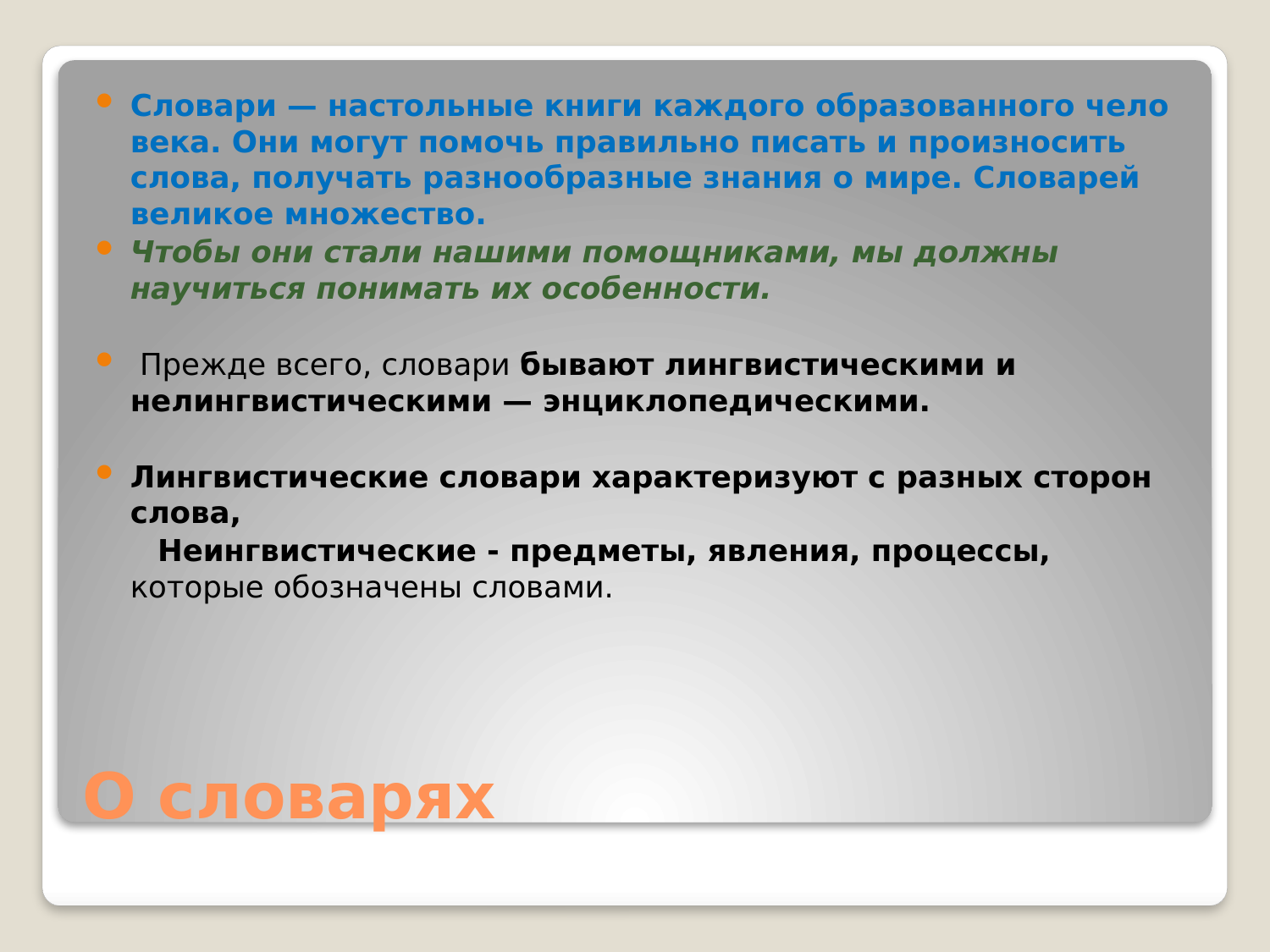

Словари — настольные книги каждого образованного чело­века. Они могут помочь правильно писать и произносить слова, получать разнообразные знания о мире. Словарей великое множество.
Чтобы они стали нашими помощниками, мы должны научиться понимать их особенности.

 Прежде всего, словари бывают лингвистическими и нелингвистическими — энциклопедическими.

Лингвистические словари характеризуют с разных сторон слова,
      Неингвистические - предметы, явления, процессы, которые обозначены словами.

# О словарях